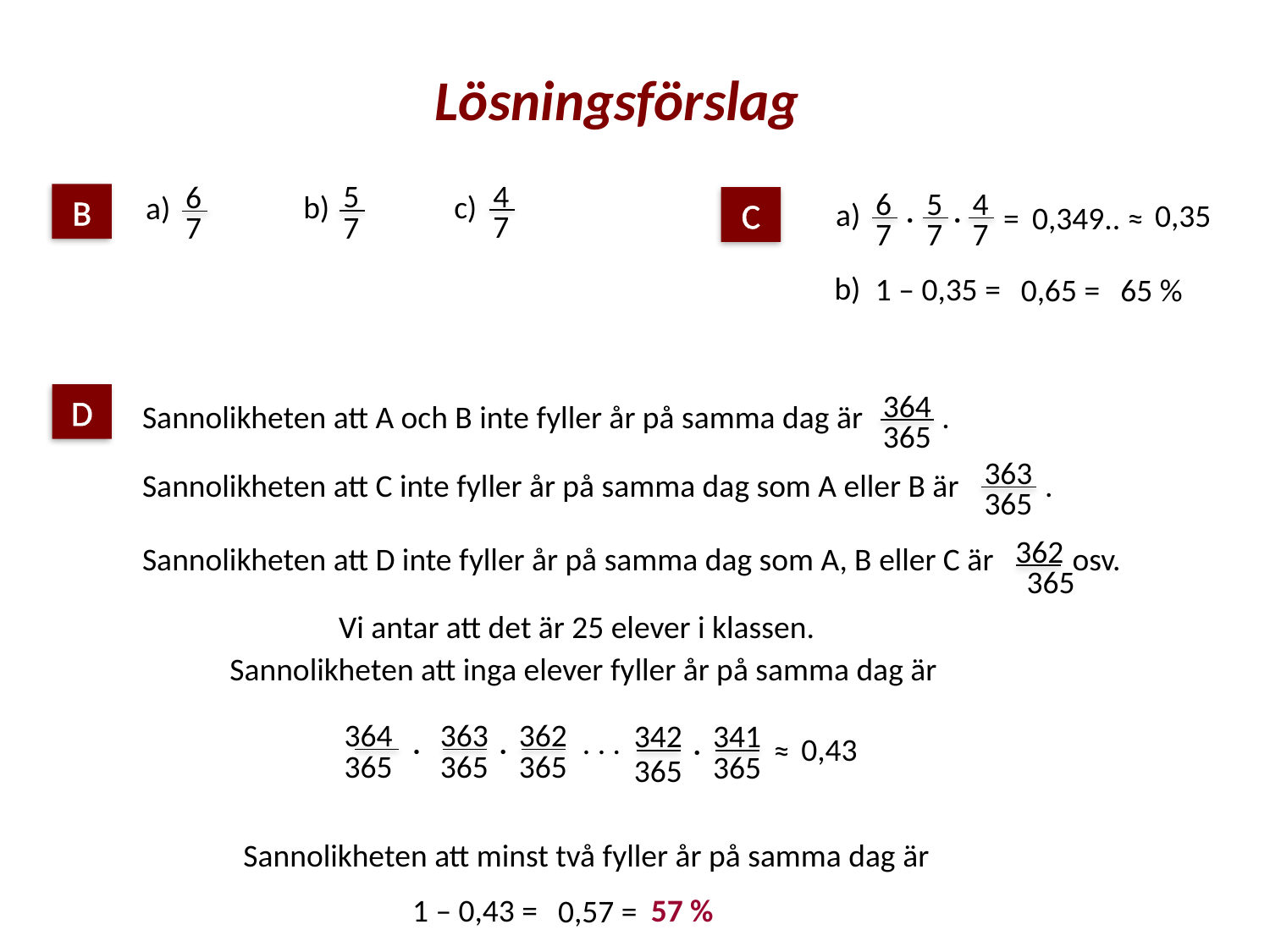

Lösningsförslag
4
7
5
7
6
7
6
7
5
7
4
7
·
·
=
c)
b)
a)
B
C
a)
0,35
0,349.. ≈

b)
1 – 0,35 =
0,65 =
65 %
364
365
Sannolikheten att A och B inte fyller år på samma dag är           .
D
363
365
Sannolikheten att C inte fyller år på samma dag som A eller B är            .
362
365
Sannolikheten att D inte fyller år på samma dag som A, B eller C är           osv.
Vi antar att det är 25 elever i klassen.
Sannolikheten att inga elever fyller år på samma dag är
364
365
363
365
362
365
·
·
≈
342
365
341
365
·
. . .
0,43
Sannolikheten att minst två fyller år på samma dag är
57 %
1 – 0,43 =
0,57 =